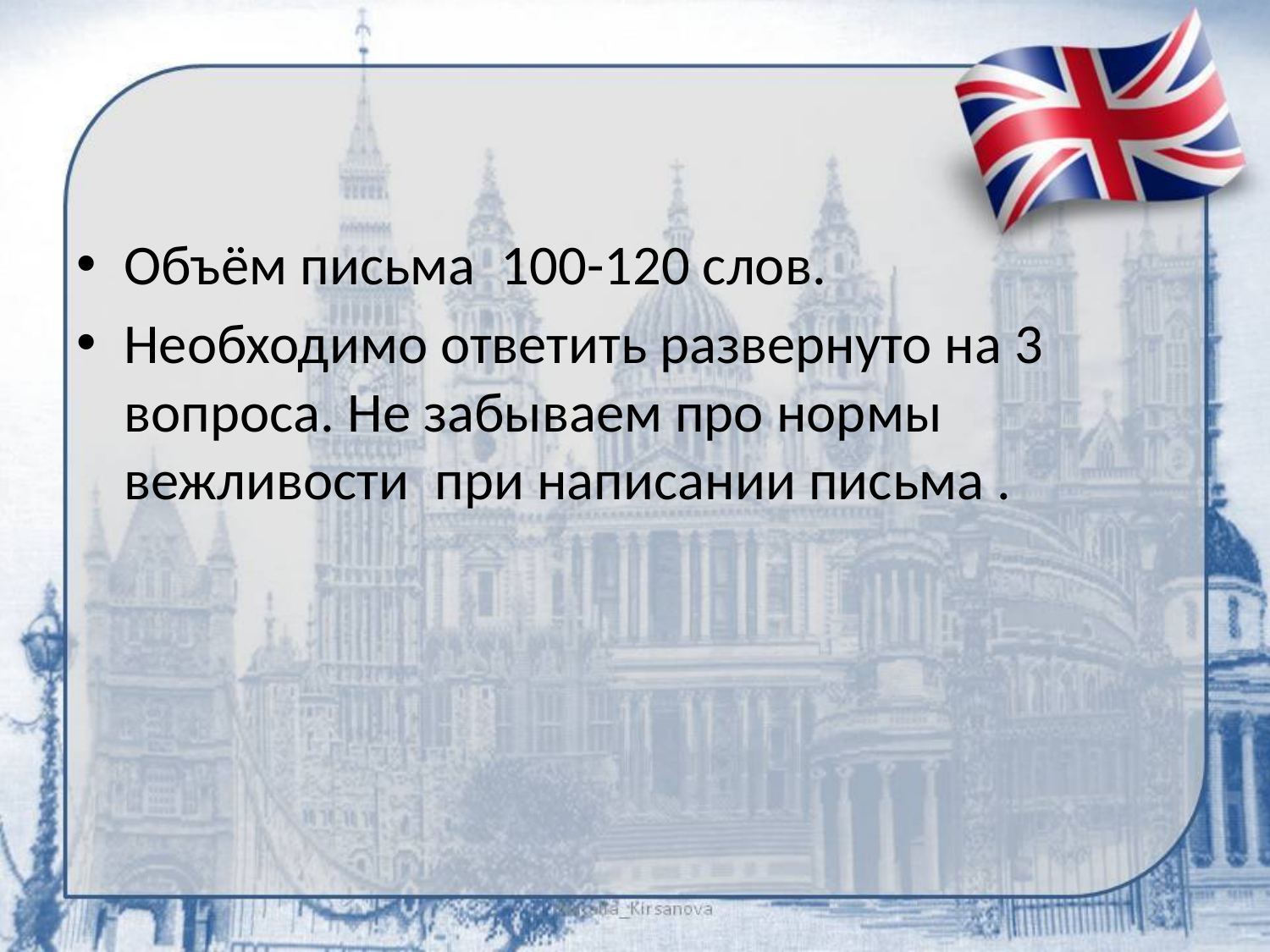

#
Объём письма  100-120 слов.
Необходимо ответить развернуто на 3 вопроса. Не забываем про нормы вежливости  при написании письма .